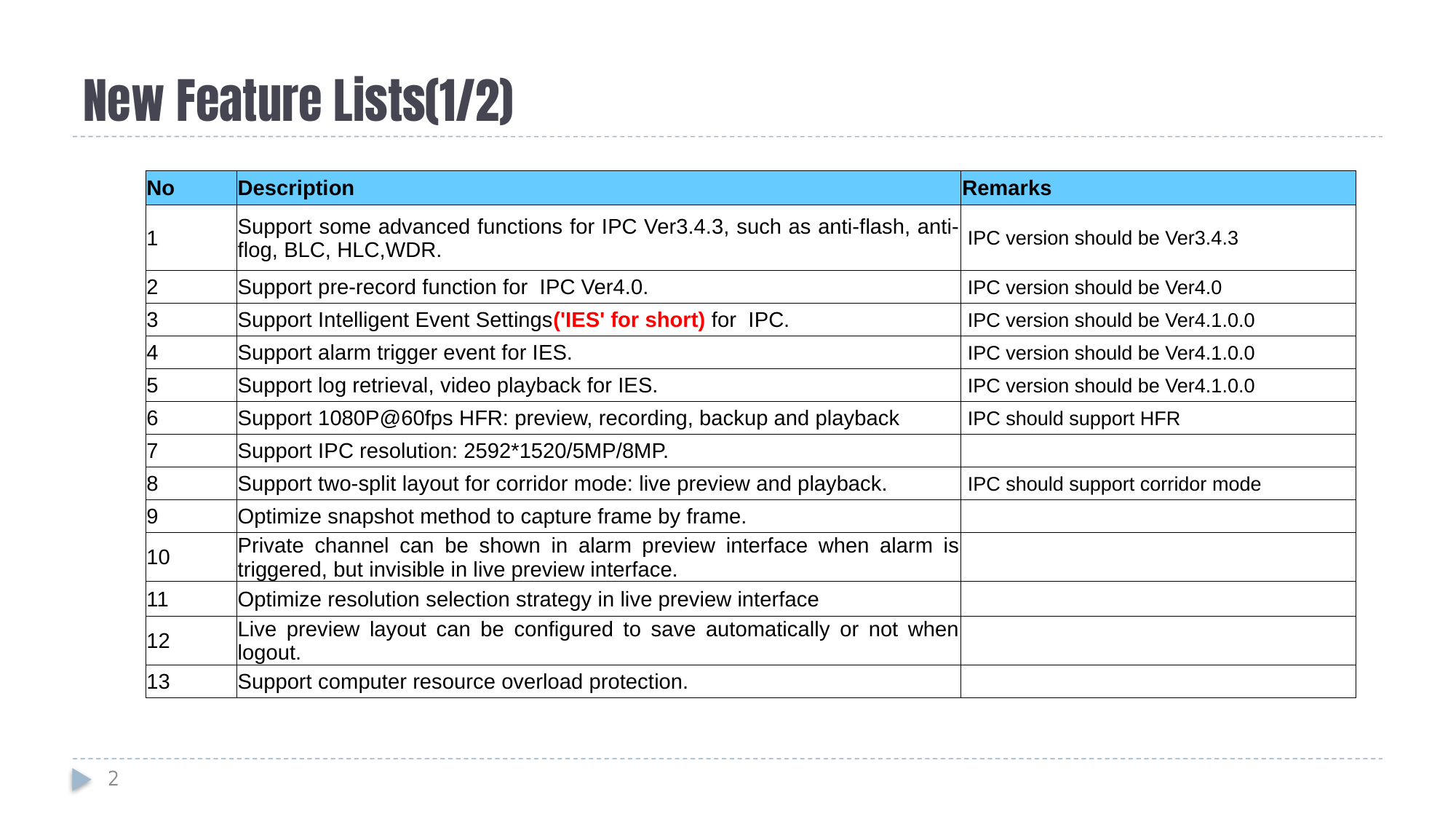

# New Feature Lists(1/2)
| No | Description | Remarks |
| --- | --- | --- |
| 1 | Support some advanced functions for IPC Ver3.4.3, such as anti-flash, anti-flog, BLC, HLC,WDR. | IPC version should be Ver3.4.3 |
| 2 | Support pre-record function for IPC Ver4.0. | IPC version should be Ver4.0 |
| 3 | Support Intelligent Event Settings('IES' for short) for IPC. | IPC version should be Ver4.1.0.0 |
| 4 | Support alarm trigger event for IES. | IPC version should be Ver4.1.0.0 |
| 5 | Support log retrieval, video playback for IES. | IPC version should be Ver4.1.0.0 |
| 6 | Support 1080P@60fps HFR: preview, recording, backup and playback | IPC should support HFR |
| 7 | Support IPC resolution: 2592\*1520/5MP/8MP. |  |
| 8 | Support two-split layout for corridor mode: live preview and playback. | IPC should support corridor mode |
| 9 | Optimize snapshot method to capture frame by frame. |  |
| 10 | Private channel can be shown in alarm preview interface when alarm is triggered, but invisible in live preview interface. |  |
| 11 | Optimize resolution selection strategy in live preview interface |  |
| 12 | Live preview layout can be configured to save automatically or not when logout. |  |
| 13 | Support computer resource overload protection. |  |
2